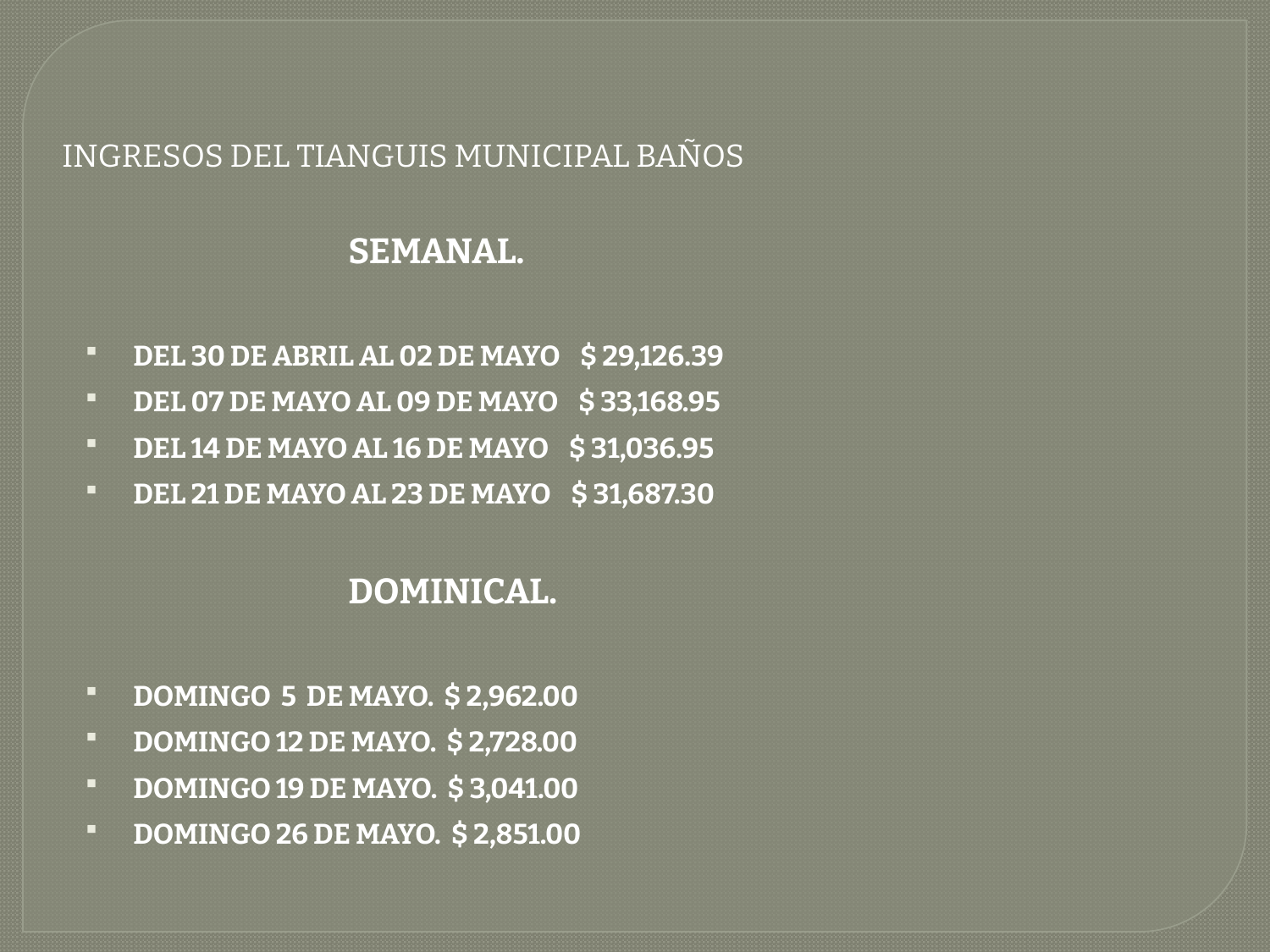

INGRESOS DEL TIANGUIS MUNICIPAL BAÑOS
                                              SEMANAL.

DEL 30 DE ABRIL AL 02 DE MAYO    $ 29,126.39
DEL 07 DE MAYO AL 09 DE MAYO    $ 33,168.95
DEL 14 DE MAYO AL 16 DE MAYO    $ 31,036.95
DEL 21 DE MAYO AL 23 DE MAYO    $ 31,687.30

                                              DOMINICAL.

DOMINGO  5  DE MAYO.  $ 2,962.00
DOMINGO 12 DE MAYO.  $ 2,728.00
DOMINGO 19 DE MAYO.  $ 3,041.00
DOMINGO 26 DE MAYO.  $ 2,851.00